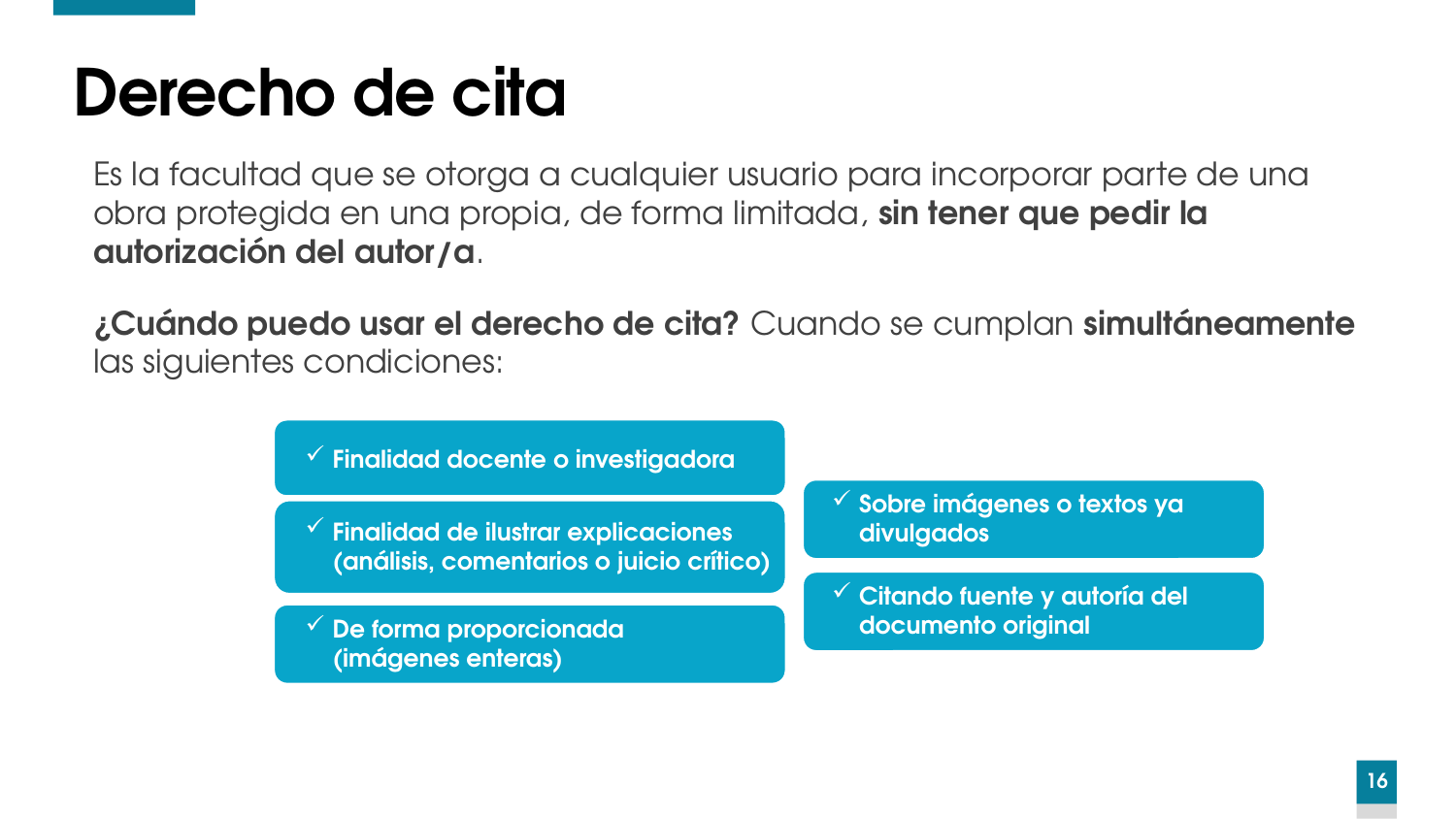

# Derecho de cita
Es la facultad que se otorga a cualquier usuario para incorporar parte de una obra protegida en una propia, de forma limitada, sin tener que pedir la autorización del autor/a.
¿Cuándo puedo usar el derecho de cita? Cuando se cumplan simultáneamente las siguientes condiciones:

Finalidad docente o investigadora

Sobre imágenes o textos ya divulgados

Finalidad de ilustrar explicaciones
(análisis, comentarios o juicio crítico)

Citando fuente y autoría del documento original

De forma proporcionada
(imágenes enteras)